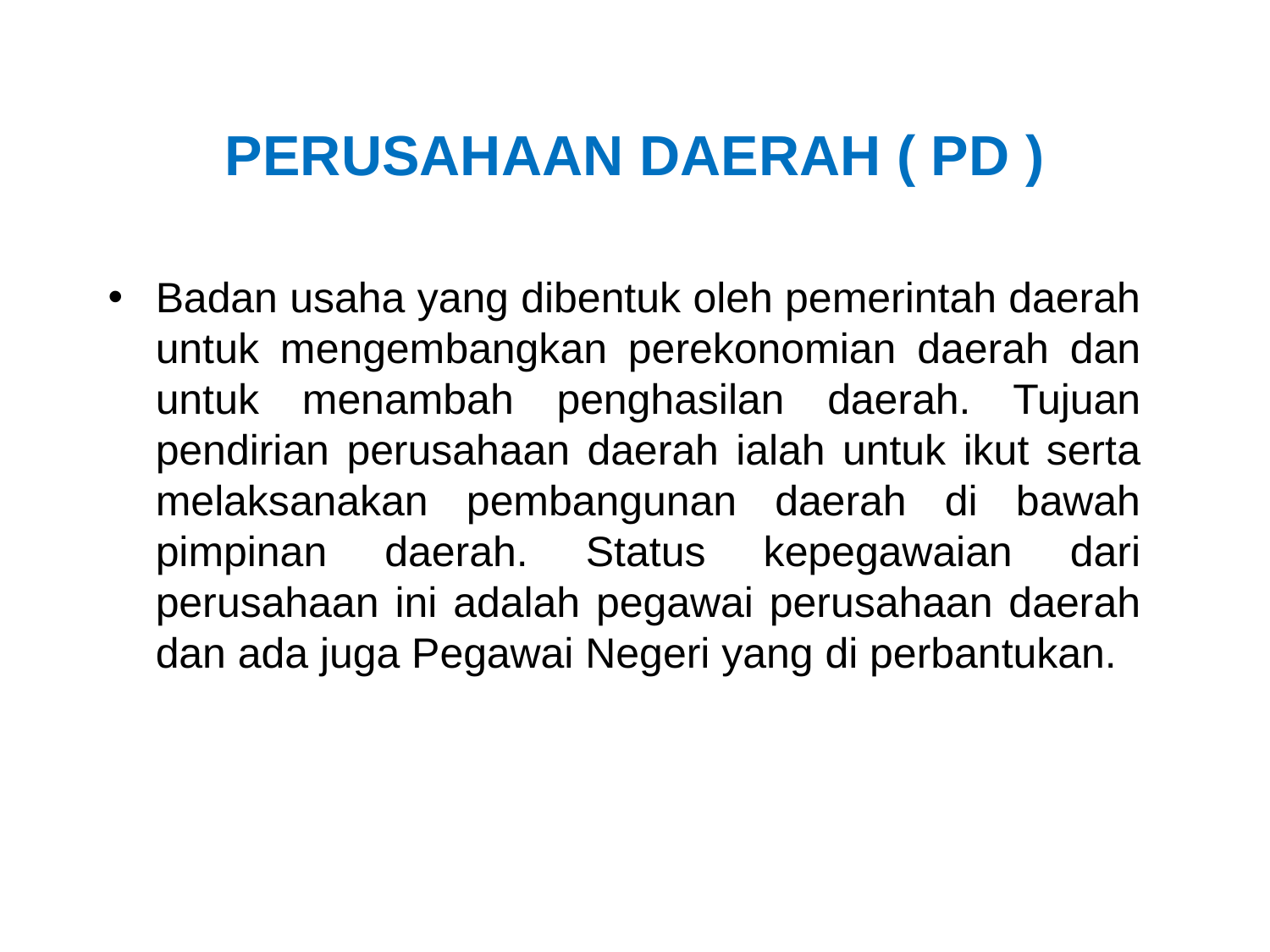

# PERUSAHAAN DAERAH ( PD )
Badan usaha yang dibentuk oleh pemerintah daerah untuk mengembangkan perekonomian daerah dan untuk menambah penghasilan daerah. Tujuan pendirian perusahaan daerah ialah untuk ikut serta melaksanakan pembangunan daerah di bawah pimpinan daerah. Status kepegawaian dari perusahaan ini adalah pegawai perusahaan daerah dan ada juga Pegawai Negeri yang di perbantukan.